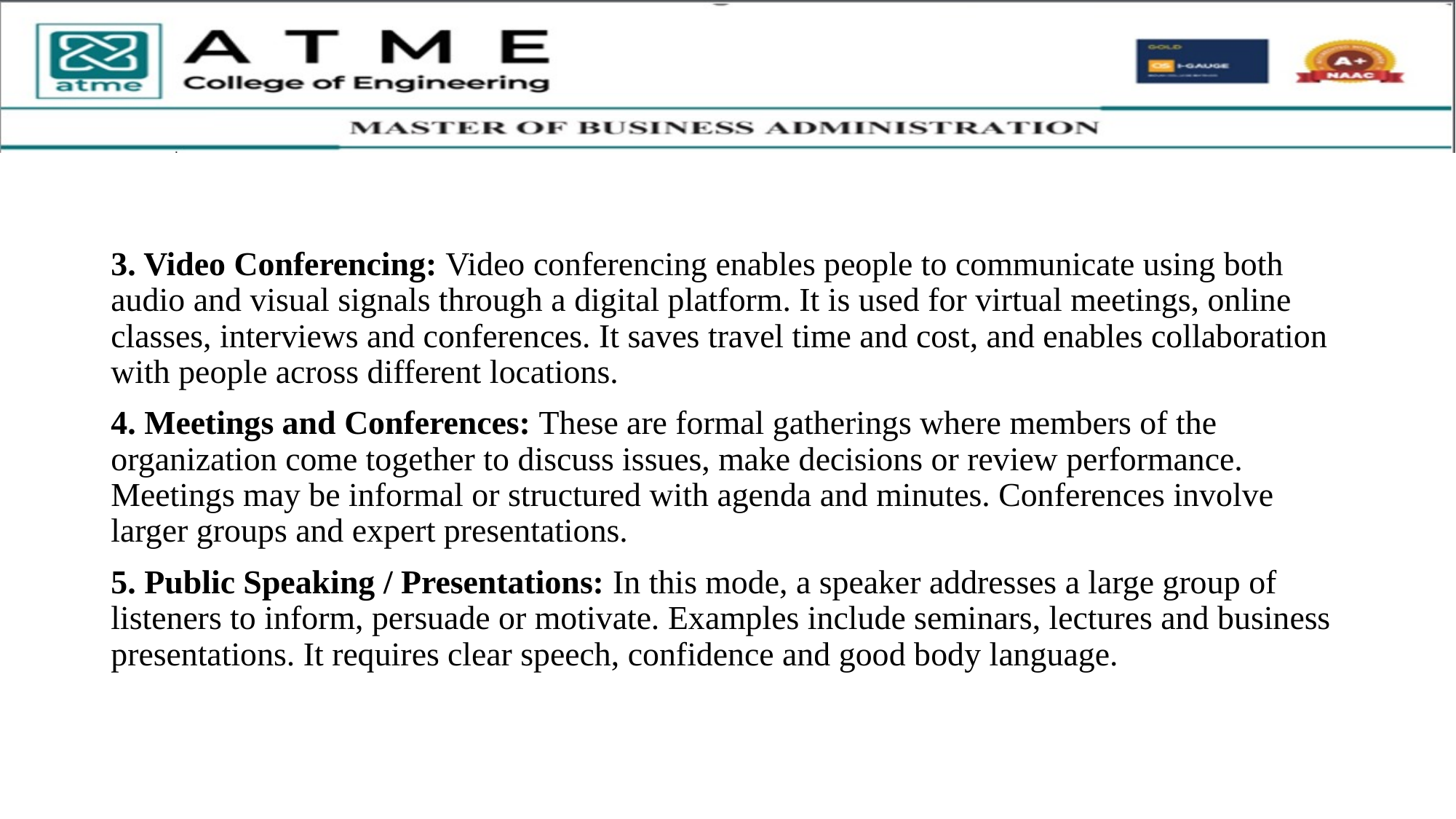

3. Video Conferencing: Video conferencing enables people to communicate using both audio and visual signals through a digital platform. It is used for virtual meetings, online classes, interviews and conferences. It saves travel time and cost, and enables collaboration with people across different locations.
4. Meetings and Conferences: These are formal gatherings where members of the organization come together to discuss issues, make decisions or review performance. Meetings may be informal or structured with agenda and minutes. Conferences involve larger groups and expert presentations.
5. Public Speaking / Presentations: In this mode, a speaker addresses a large group of listeners to inform, persuade or motivate. Examples include seminars, lectures and business presentations. It requires clear speech, confidence and good body language.